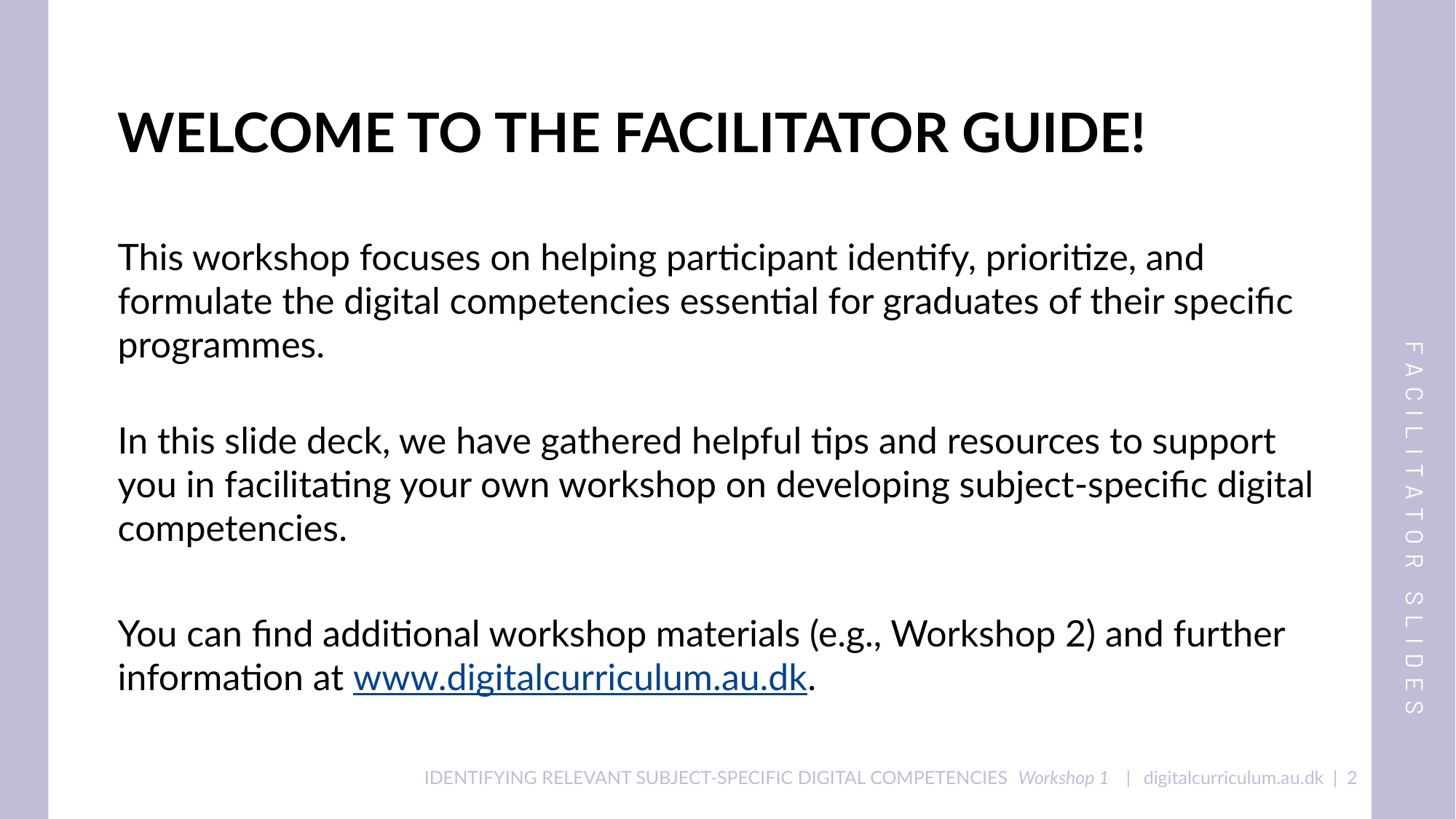

# Welcome to the Facilitator Guide!
This workshop focuses on helping participant identify, prioritize, and formulate the digital competencies essential for graduates of their specific programmes.
In this slide deck, we have gathered helpful tips and resources to support you in facilitating your own workshop on developing subject-specific digital competencies.

You can find additional workshop materials (e.g., Workshop 2) and further information at www.digitalcurriculum.au.dk.
2